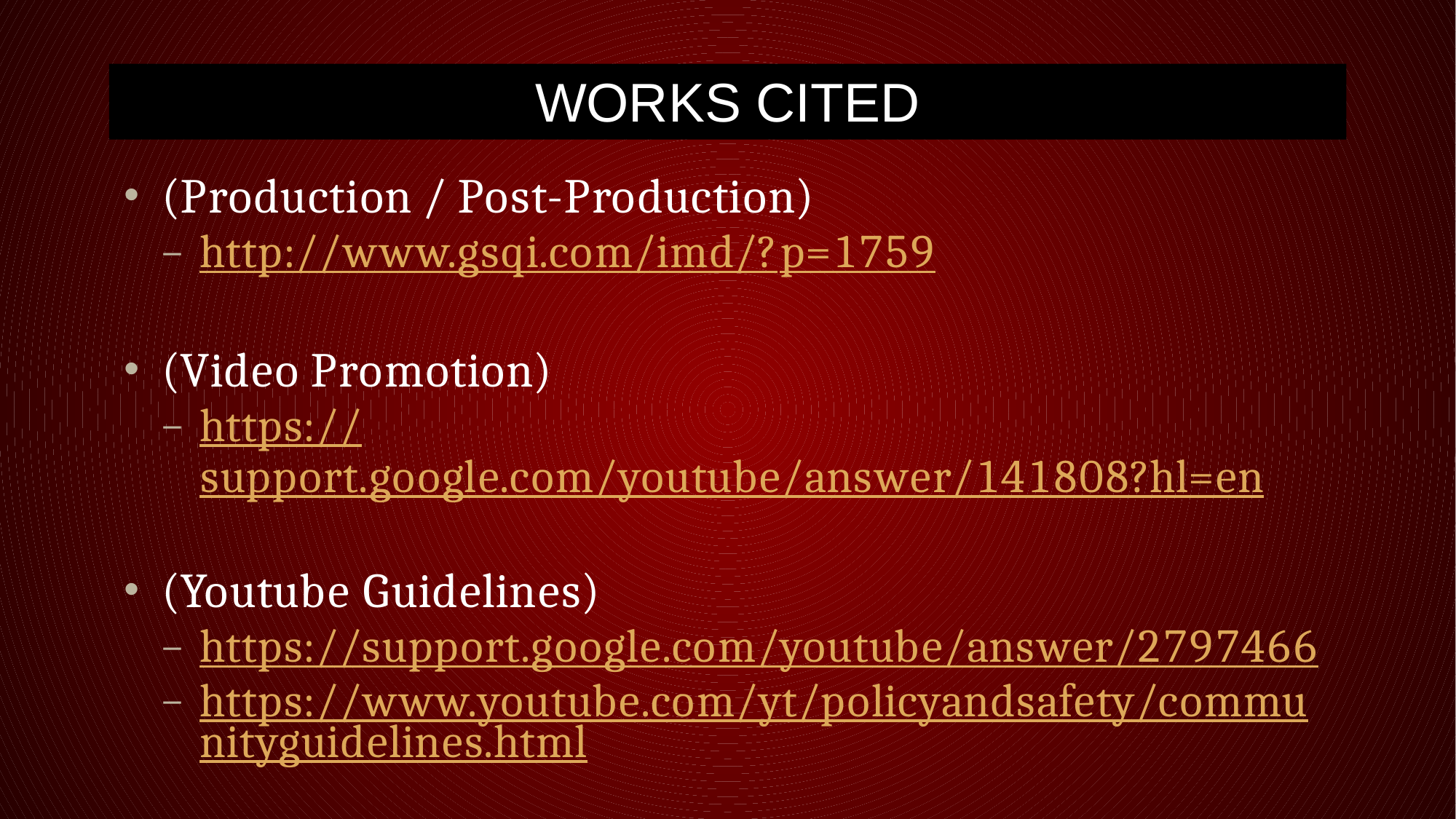

# Works cited
(Production / Post-Production)
http://www.gsqi.com/imd/?p=1759

(Video Promotion)
https://support.google.com/youtube/answer/141808?hl=en

(Youtube Guidelines)
https://support.google.com/youtube/answer/2797466
https://www.youtube.com/yt/policyandsafety/communityguidelines.html